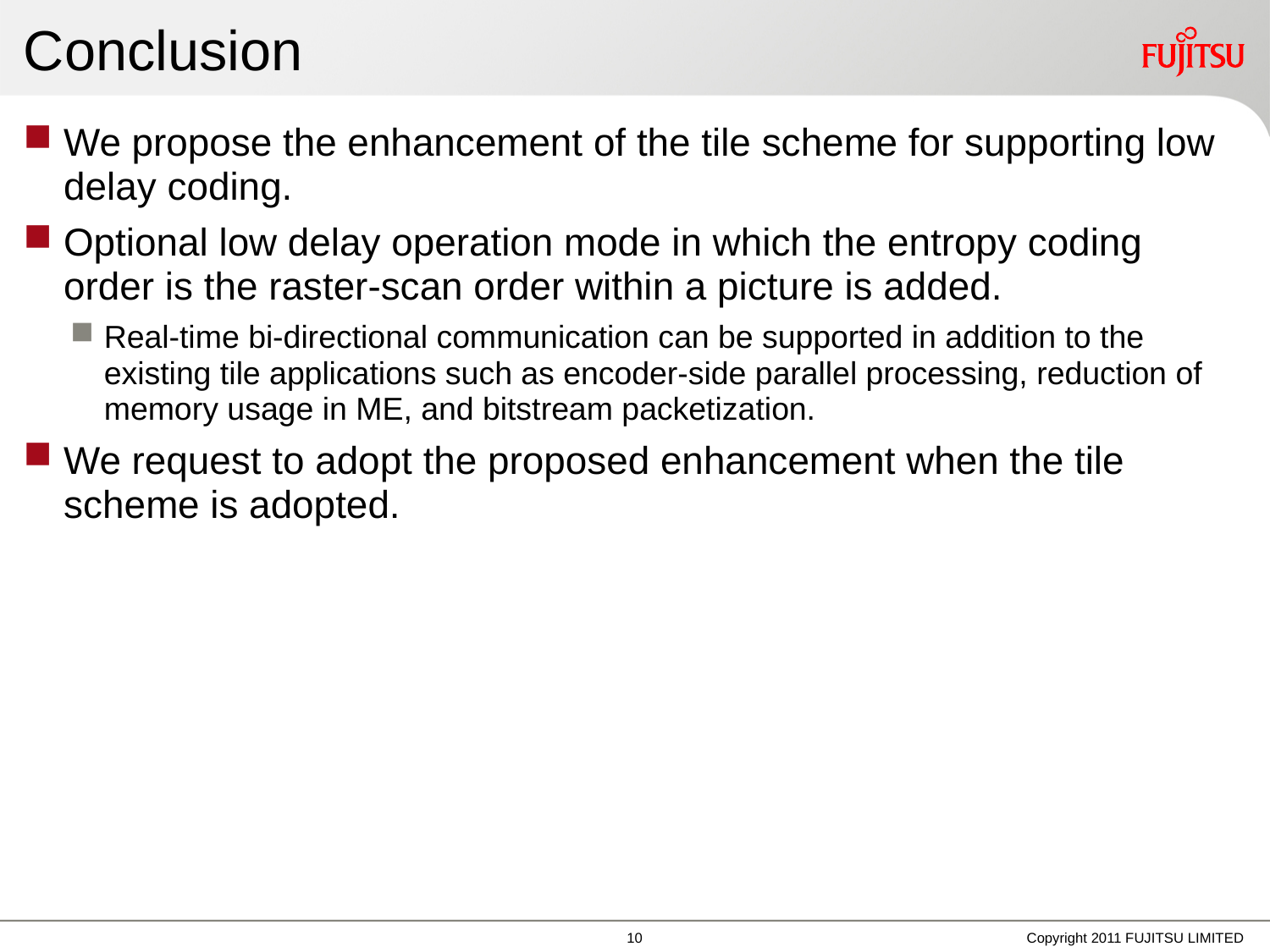

# Conclusion
We propose the enhancement of the tile scheme for supporting low delay coding.
Optional low delay operation mode in which the entropy coding order is the raster-scan order within a picture is added.
Real-time bi-directional communication can be supported in addition to the existing tile applications such as encoder-side parallel processing, reduction of memory usage in ME, and bitstream packetization.
We request to adopt the proposed enhancement when the tile scheme is adopted.

10
Copyright 2011 FUJITSU LIMITED